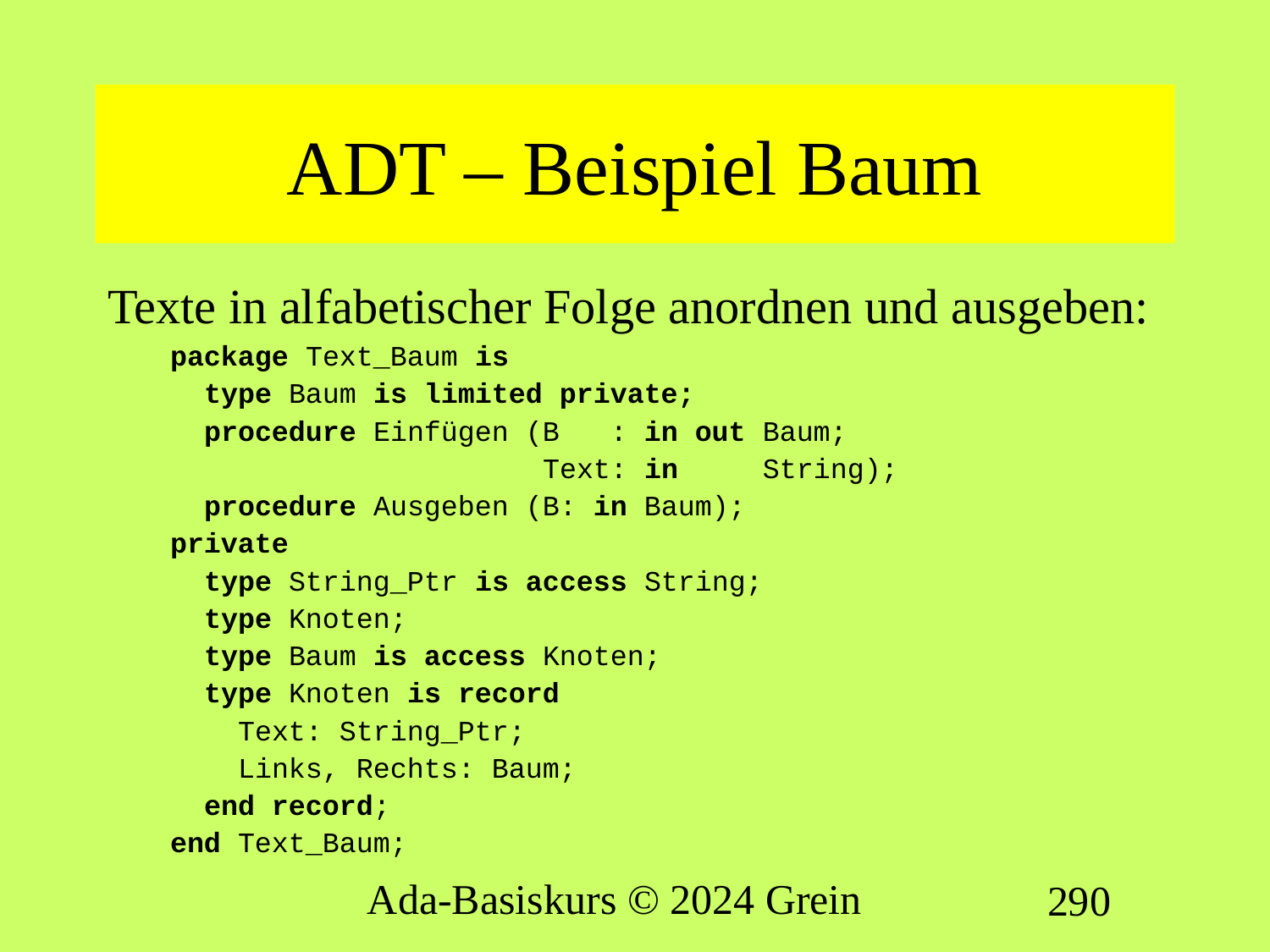

# ADT – Beispiel Baum
Texte in alfabetischer Folge anordnen und ausgeben:
package Text_Baum is
  type Baum is limited private;
  procedure Einfügen (B   : in out Baum;
                      Text: in     String);
  procedure Ausgeben (B: in Baum);
private
  type String_Ptr is access String;
  type Knoten;
  type Baum is access Knoten;
  type Knoten is record
    Text: String_Ptr;
    Links, Rechts: Baum;
  end record;
end Text_Baum;
Ada-Basiskurs © 2024 Grein
290